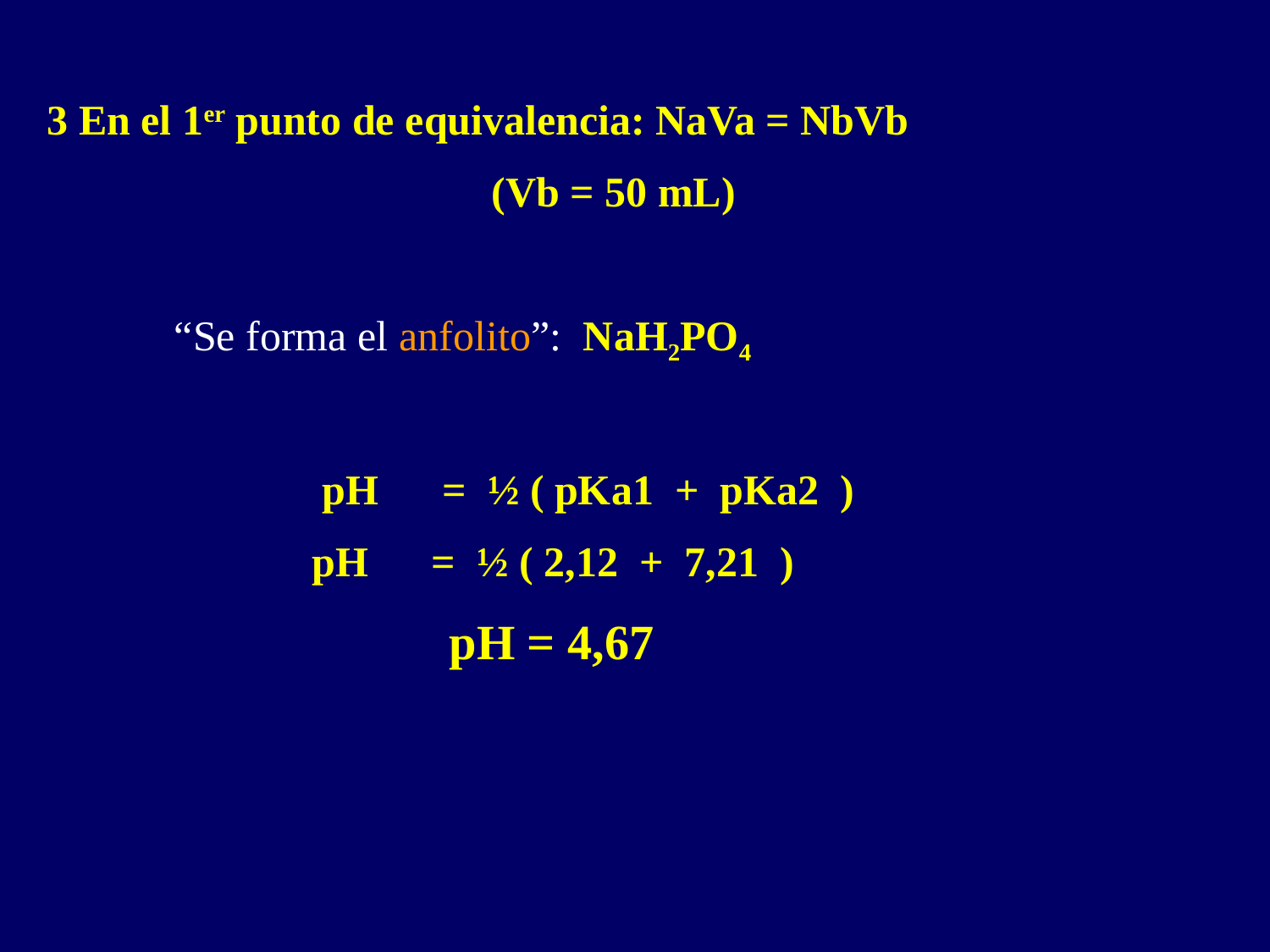

3 En el 1er punto de equivalencia: NaVa = NbVb
                                          (Vb = 50 mL)

	“Se forma el anfolito”:  NaH2PO4
		 pH      =  ½ ( pKa1  +  pKa2  )
		pH      =  ½ ( 2,12  +  7,21  )
	 		 pH = 4,67